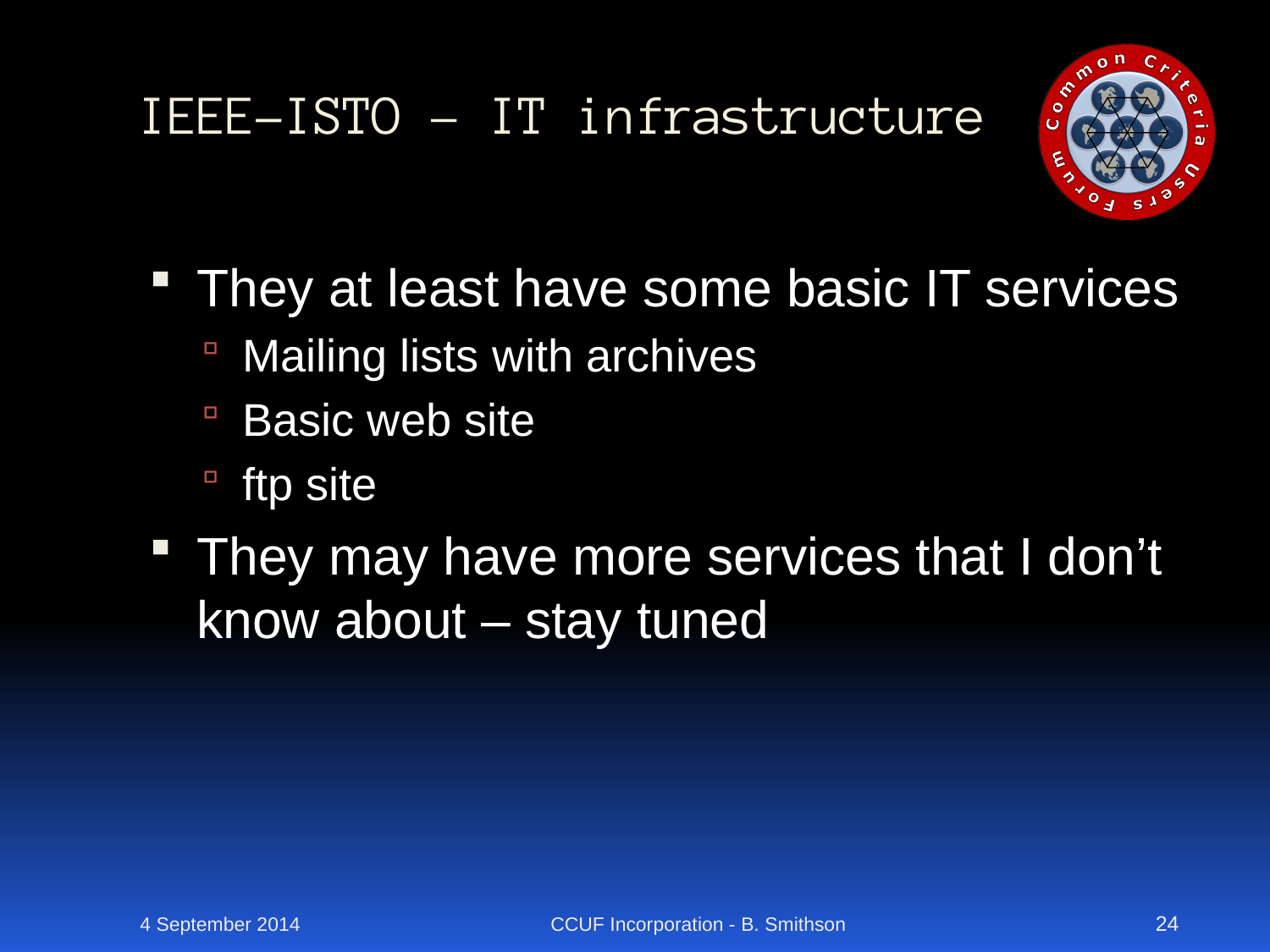

# IEEE-ISTO – IT infrastructure
They at least have some basic IT services
Mailing lists with archives
Basic web site
ftp site
They may have more services that I don’t know about – stay tuned
4 September 2014
CCUF Incorporation - B. Smithson
24